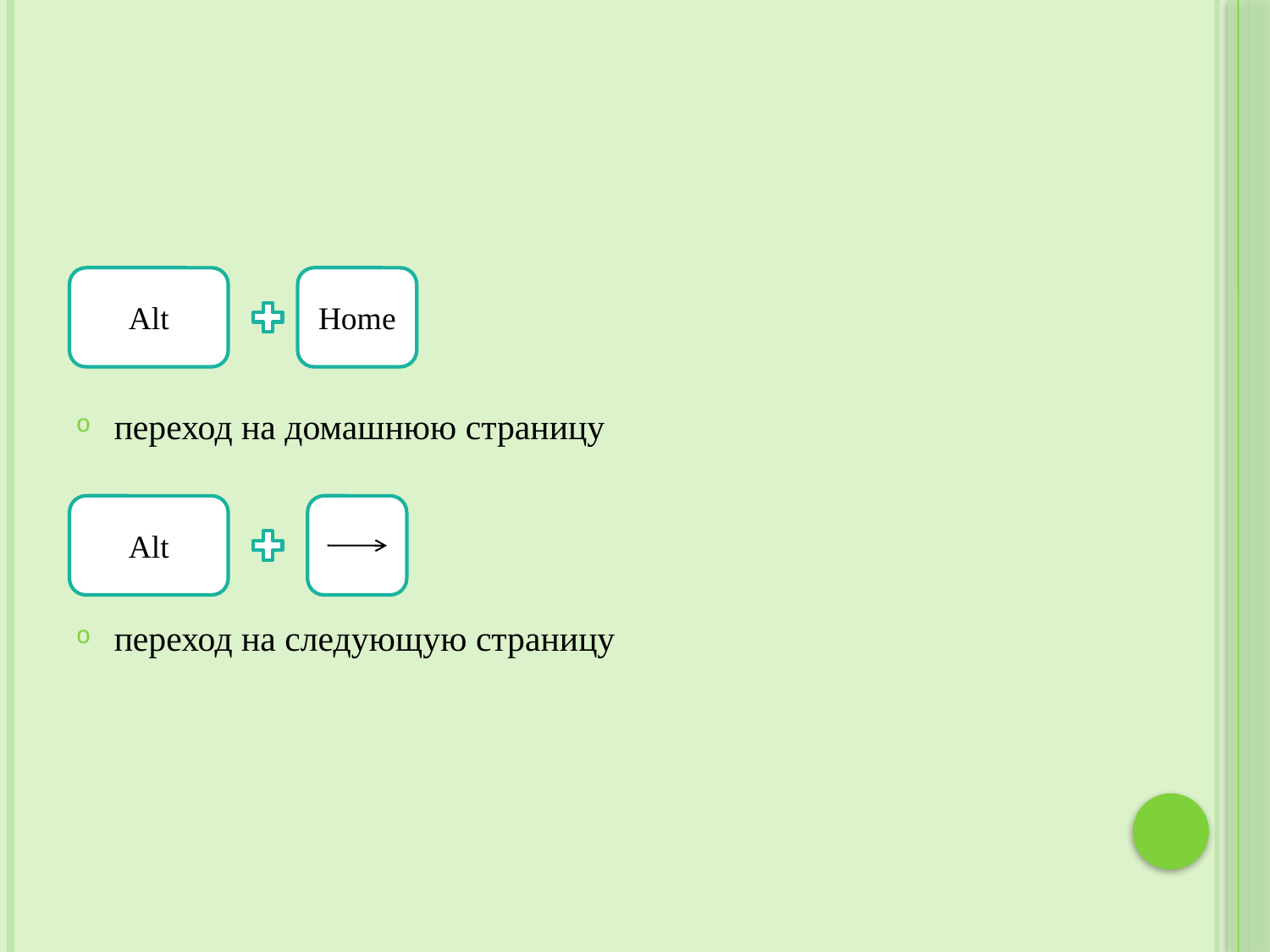

переход на домашнюю страницу

переход на следующую страницу

Alt
Home

Alt